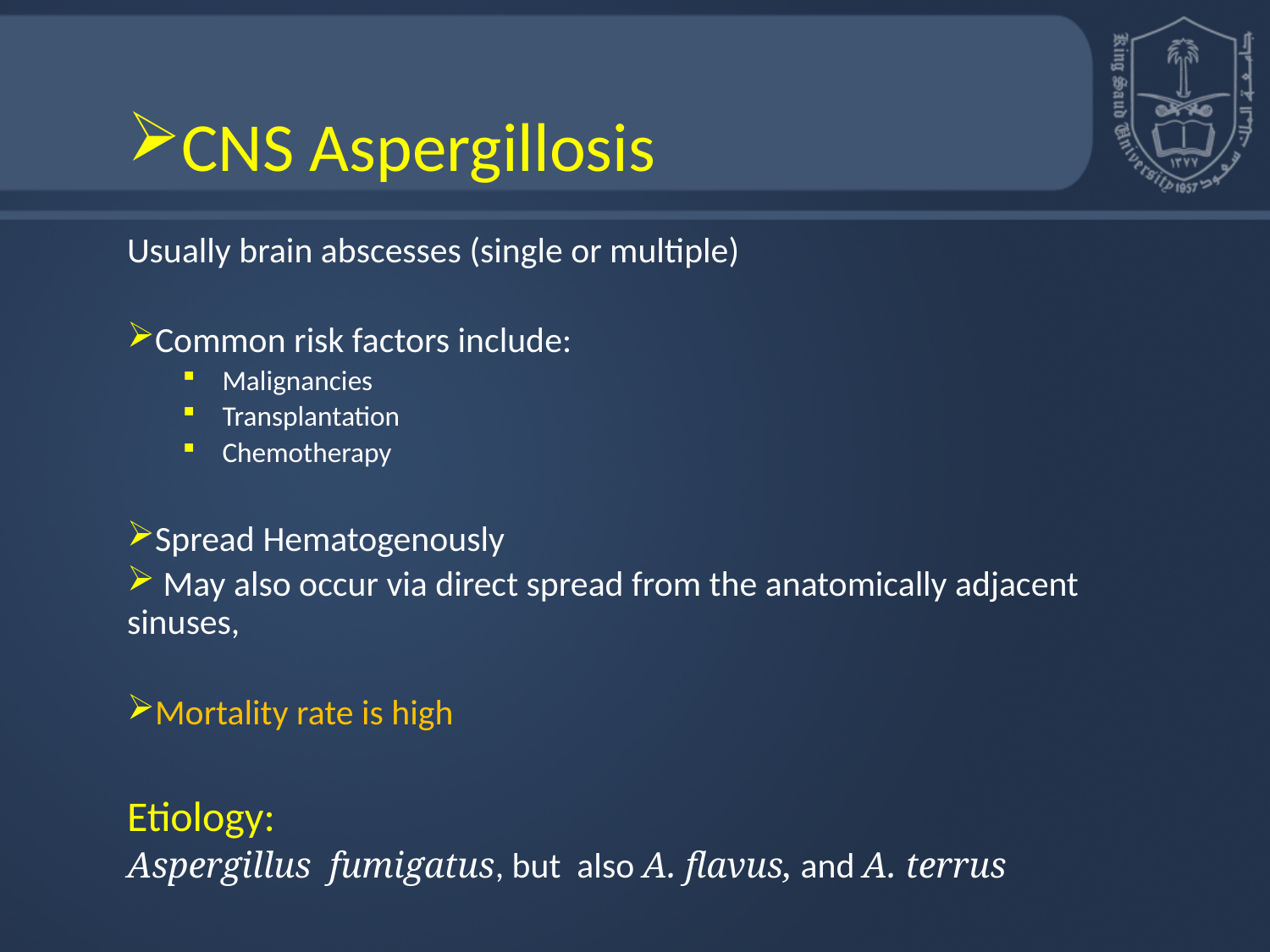

CNS Aspergillosis
Usually brain abscesses (single or multiple)

Common risk factors include:
Malignancies
Transplantation
Chemotherapy

Spread Hematogenously
 May also occur via direct spread from the anatomically adjacent sinuses,

Mortality rate is high

Etiology:
Aspergillus  fumigatus, but  also A. flavus, and A. terrus